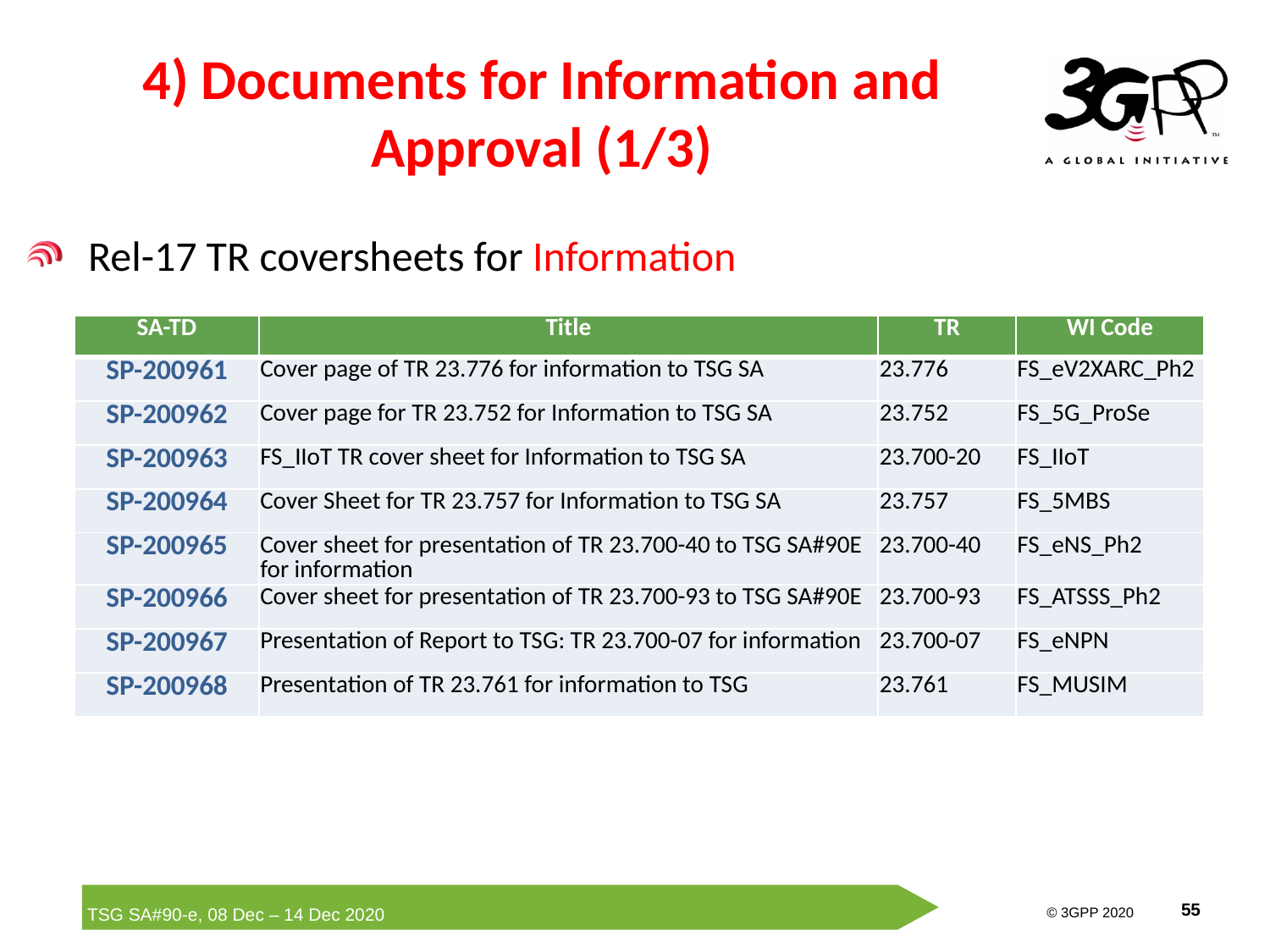

# 4) Documents for Information and Approval (1/3)
Rel-17 TR coversheets for Information

| SA-TD | Title | TR | WI Code |
| --- | --- | --- | --- |
| SP-200961 | Cover page of TR 23.776 for information to TSG SA | 23.776 | FS\_eV2XARC\_Ph2 |
| SP-200962 | Cover page for TR 23.752 for Information to TSG SA | 23.752 | FS\_5G\_ProSe |
| SP-200963 | FS\_IIoT TR cover sheet for Information to TSG SA | 23.700-20 | FS\_IIoT |
| SP-200964 | Cover Sheet for TR 23.757 for Information to TSG SA | 23.757 | FS\_5MBS |
| SP-200965 | Cover sheet for presentation of TR 23.700-40 to TSG SA#90E for information | 23.700-40 | FS\_eNS\_Ph2 |
| SP-200966 | Cover sheet for presentation of TR 23.700-93 to TSG SA#90E | 23.700-93 | FS\_ATSSS\_Ph2 |
| SP-200967 | Presentation of Report to TSG: TR 23.700-07 for information | 23.700-07 | FS\_eNPN |
| SP-200968 | Presentation of TR 23.761 for information to TSG | 23.761 | FS\_MUSIM |